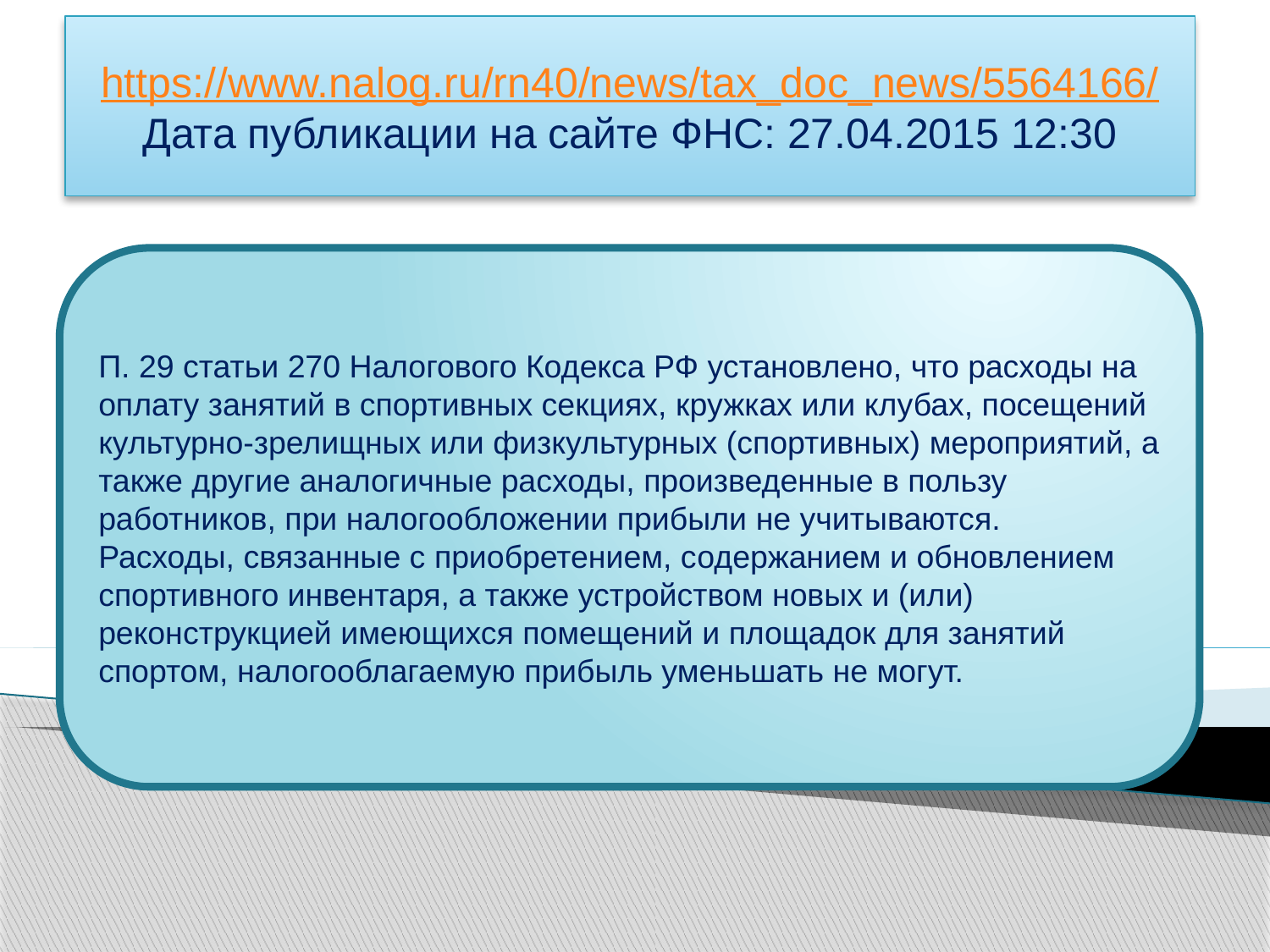

https://www.nalog.ru/rn40/news/tax_doc_news/5564166/
Дата публикации на сайте ФНС: 27.04.2015 12:30
П. 29 статьи 270 Налогового Кодекса РФ установлено, что расходы на оплату занятий в спортивных секциях, кружках или клубах, посещений культурно-зрелищных или физкультурных (спортивных) мероприятий, а также другие аналогичные расходы, произведенные в пользу работников, при налогообложении прибыли не учитываются.
Расходы, связанные с приобретением, содержанием и обновлением спортивного инвентаря, а также устройством новых и (или) реконструкцией имеющихся помещений и площадок для занятий спортом, налогооблагаемую прибыль уменьшать не могут.